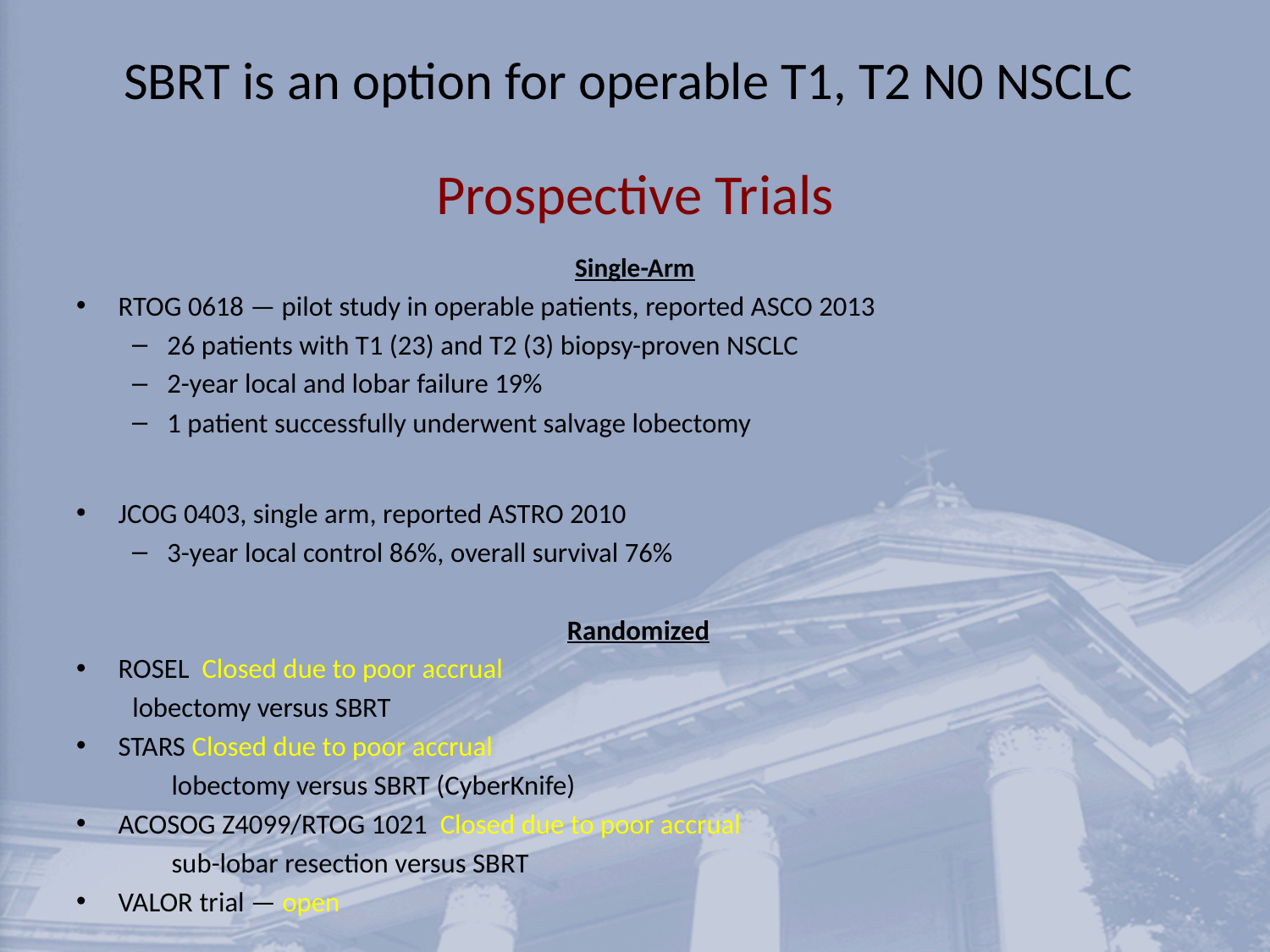

SBRT is an option for operable T1, T2 N0 NSCLC
# Prospective Trials
Single-Arm
RTOG 0618 — pilot study in operable patients, reported ASCO 2013
26 patients with T1 (23) and T2 (3) biopsy-proven NSCLC
2-year local and lobar failure 19%
1 patient successfully underwent salvage lobectomy

JCOG 0403, single arm, reported ASTRO 2010
3-year local control 86%, overall survival 76%

Randomized
ROSEL  Closed due to poor accrual
lobectomy versus SBRT
STARS Closed due to poor accrual
	lobectomy versus SBRT (CyberKnife)
ACOSOG Z4099/RTOG 1021  Closed due to poor accrual
	sub-lobar resection versus SBRT
VALOR trial — open